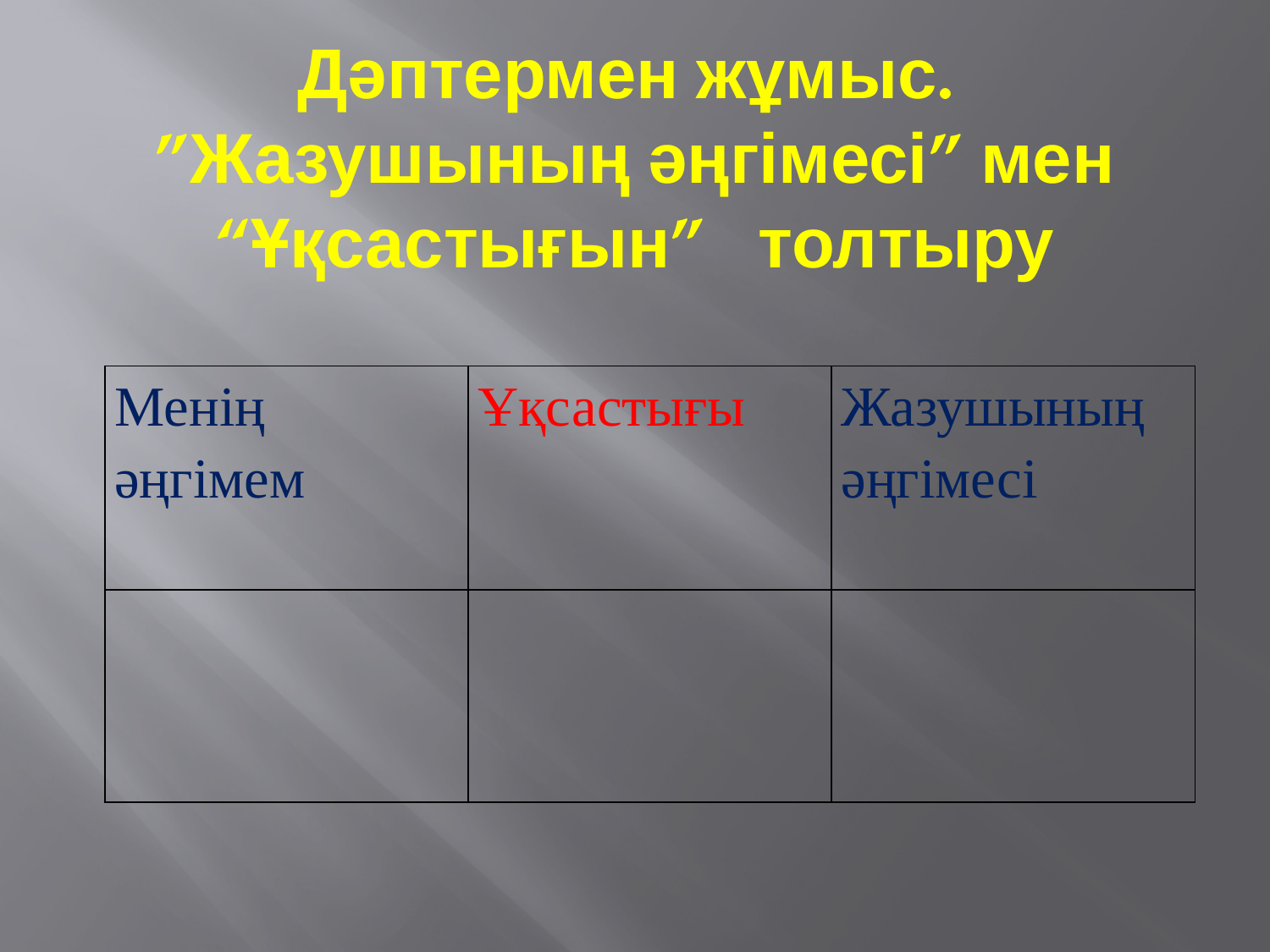

# Дәптермен жұмыс. ”Жазушының әңгімесі” мен “Ұқсастығын”   толтыру
| Менің әңгімем | Ұқсастығы | Жазушының әңгімесі |
| --- | --- | --- |
|  |  |  |